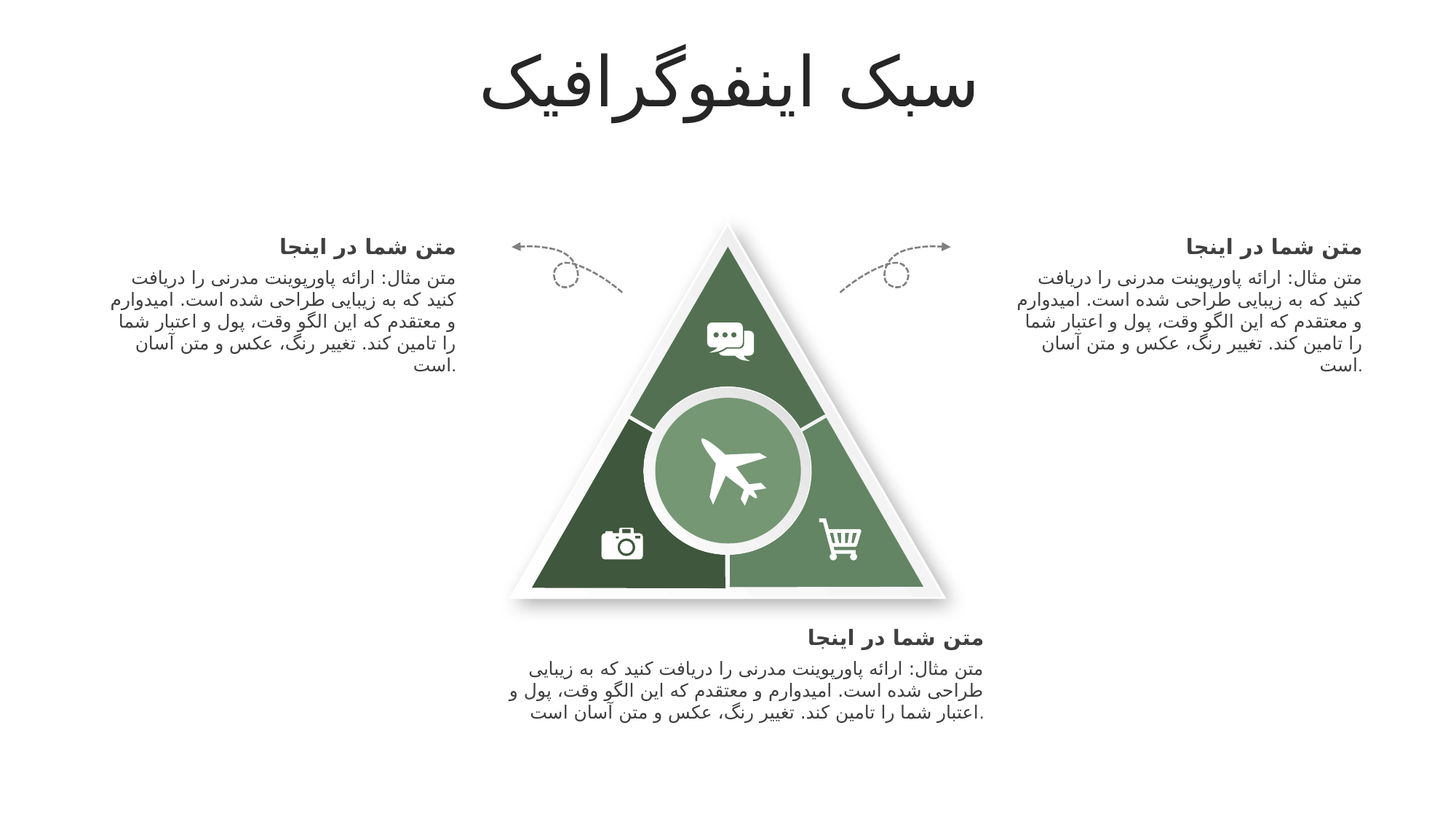

سبک اینفوگرافیک

متن شما در اینجا
متن مثال: ارائه پاورپوینت مدرنی را دریافت کنید که به زیبایی طراحی شده است. امیدوارم و معتقدم که این الگو وقت، پول و اعتبار شما را تامین کند. تغییر رنگ، عکس و متن آسان است.
متن شما در اینجا
متن مثال: ارائه پاورپوینت مدرنی را دریافت کنید که به زیبایی طراحی شده است. امیدوارم و معتقدم که این الگو وقت، پول و اعتبار شما را تامین کند. تغییر رنگ، عکس و متن آسان است.

متن شما در اینجا
متن مثال: ارائه پاورپوینت مدرنی را دریافت کنید که به زیبایی طراحی شده است. امیدوارم و معتقدم که این الگو وقت، پول و اعتبار شما را تامین کند. تغییر رنگ، عکس و متن آسان است.